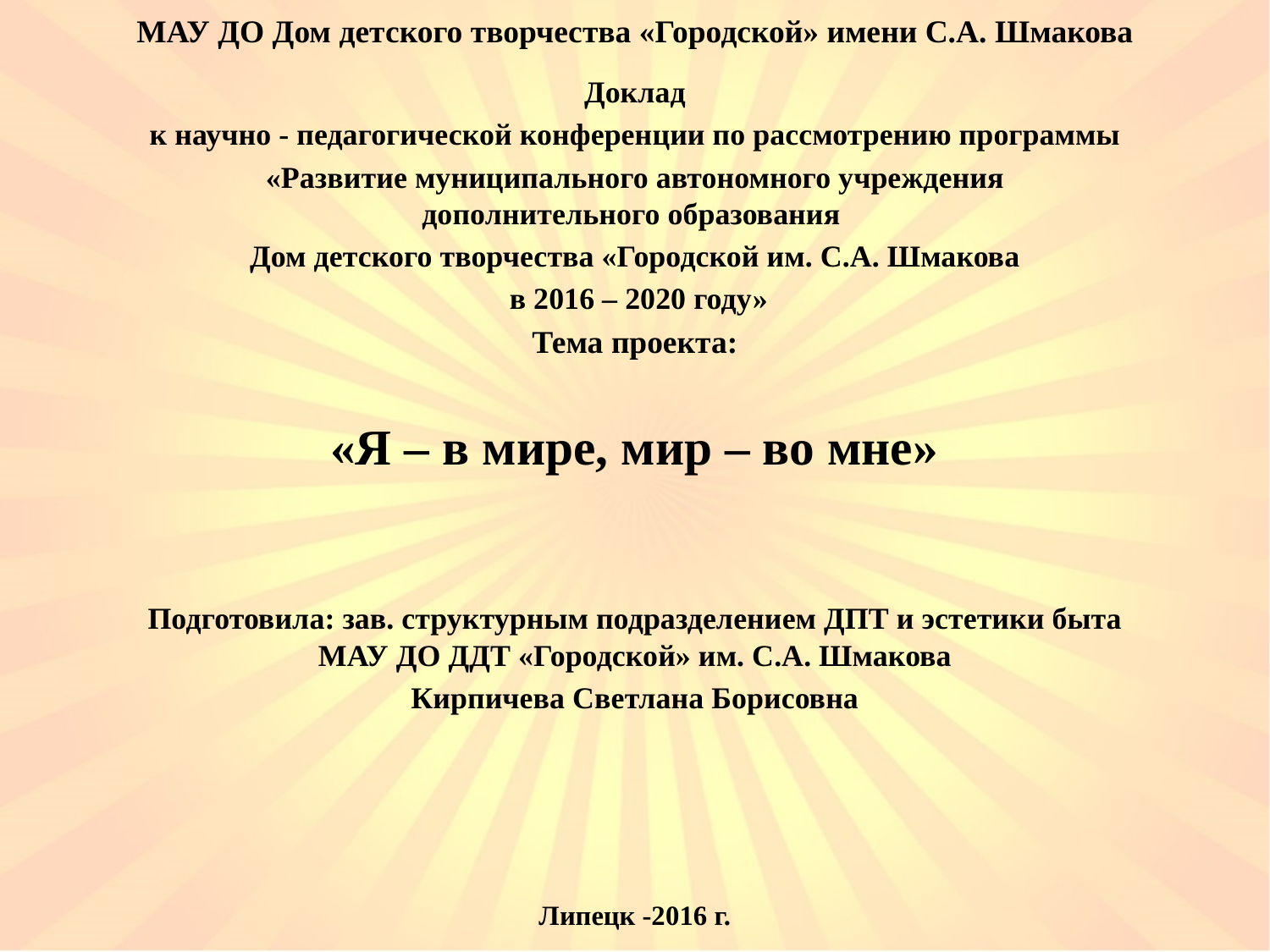

# МАУ ДО Дом детского творчества «Городской» имени С.А. Шмакова
Доклад
к научно - педагогической конференции по рассмотрению программы
«Развитие муниципального автономного учреждения дополнительного образования
Дом детского творчества «Городской им. С.А. Шмакова
 в 2016 – 2020 году»
Тема проекта:

«Я – в мире, мир – во мне»

Подготовила: зав. структурным подразделением ДПТ и эстетики быта МАУ ДО ДДТ «Городской» им. С.А. Шмакова
Кирпичева Светлана Борисовна

Липецк -2016 г.